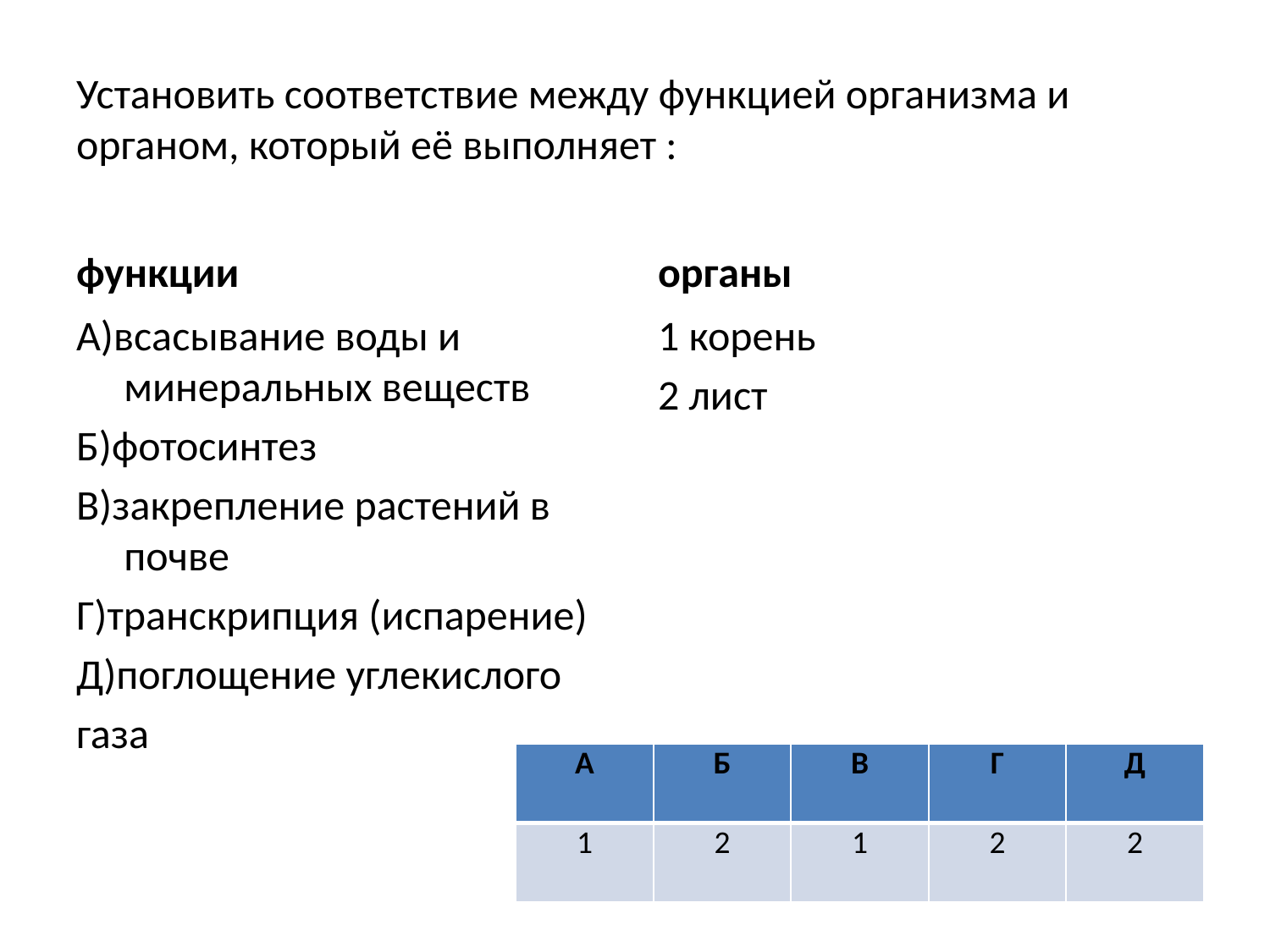

# Установить соответствие между функцией организма и органом, который её выполняет :
функции
органы
А)всасывание воды и минеральных веществ
Б)фотосинтез
В)закрепление растений в почве
Г)транскрипция (испарение)
Д)поглощение углекислого
газа
1 корень
2 лист
| А | Б | В | Г | Д |
| --- | --- | --- | --- | --- |
| 1 | 2 | 1 | 2 | 2 |